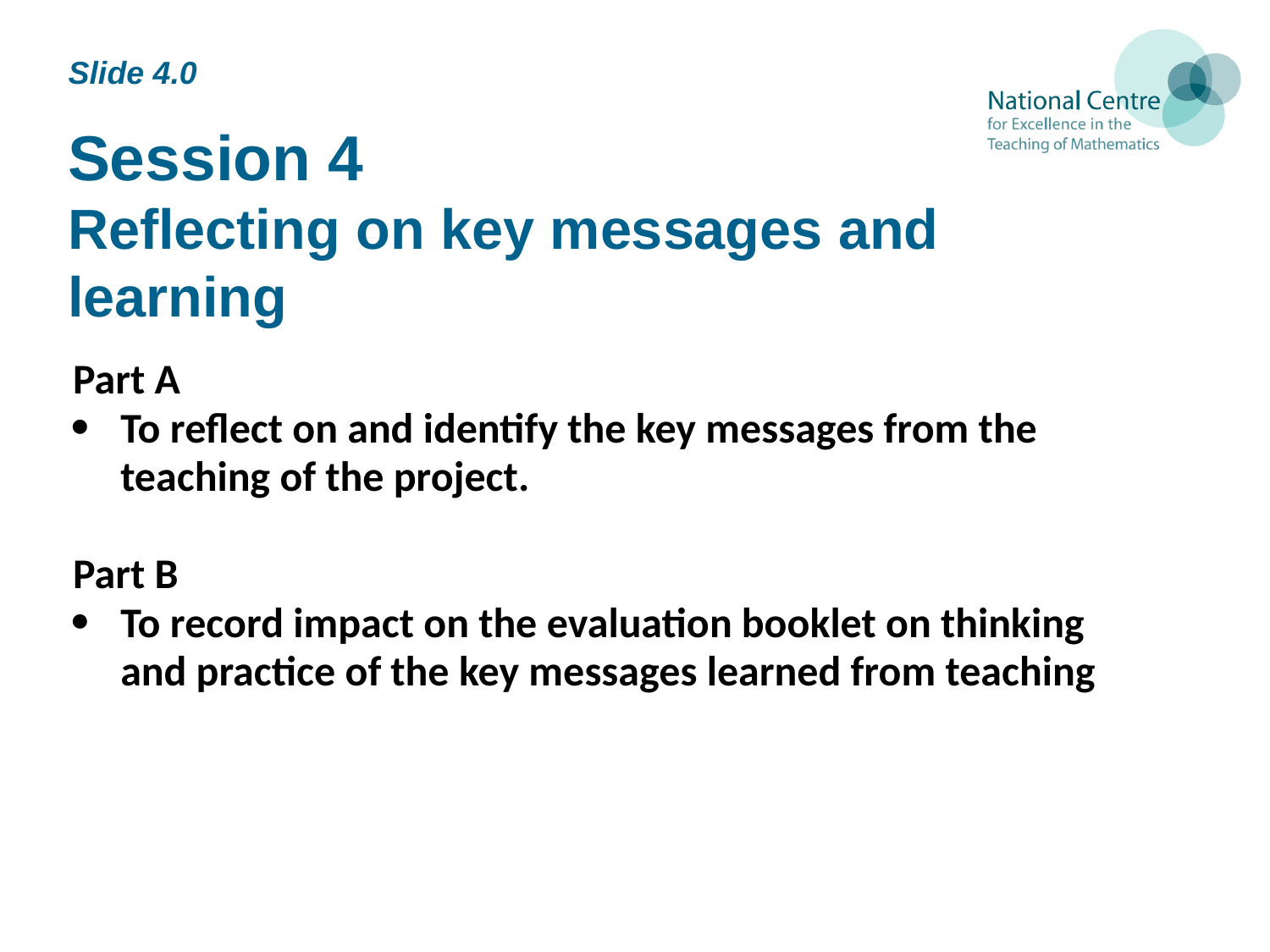

Slide 4.0
# Session 4 Reflecting on key messages and learning
| Part A To reflect on and identify the key messages from the teaching of the project.   Part B To record impact on the evaluation booklet on thinking and practice of the key messages learned from teaching |
| --- |